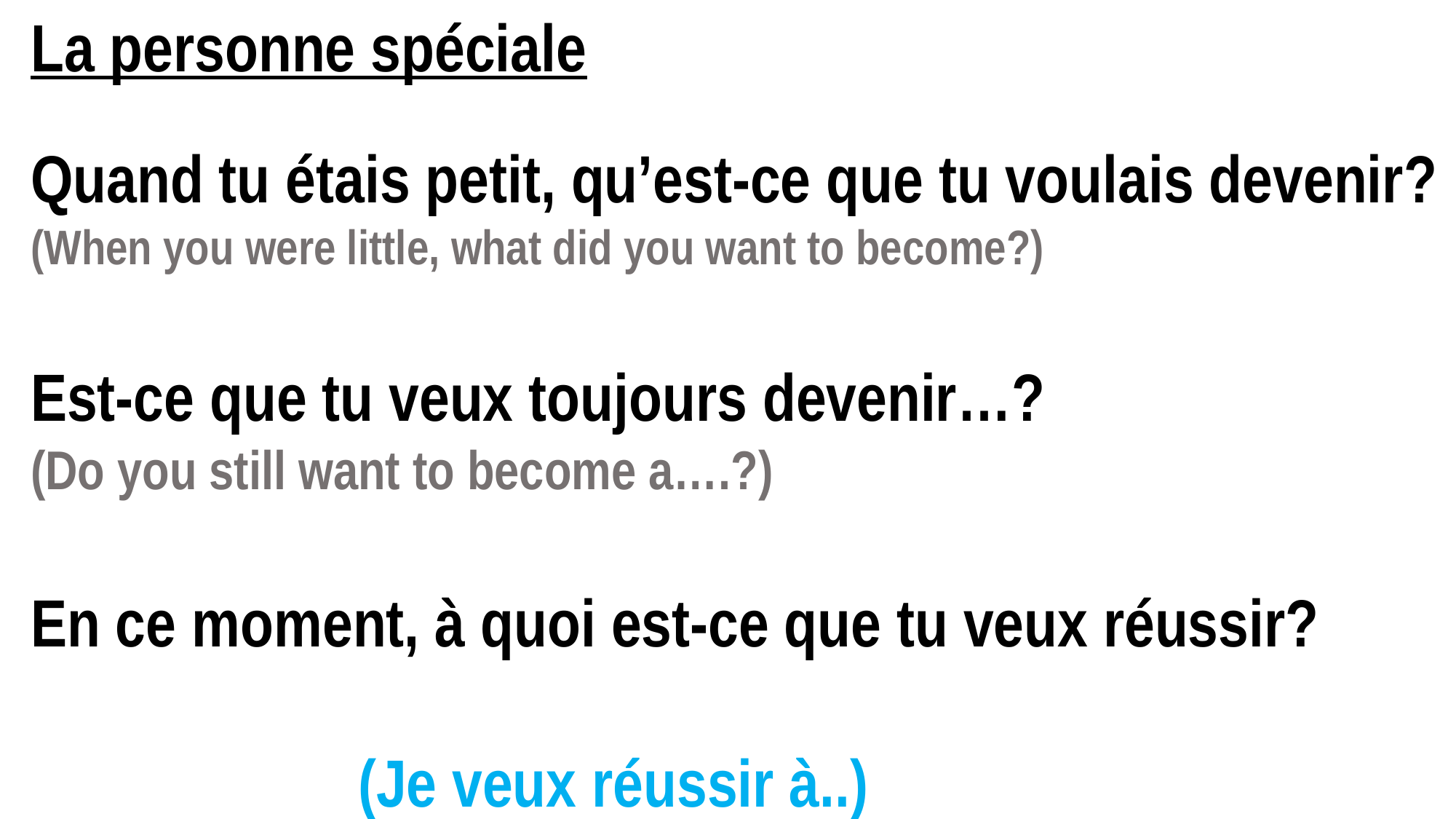

La personne spéciale

Quand tu étais petit, qu’est-ce que tu voulais devenir?
(When you were little, what did you want to become?)

Est-ce que tu veux toujours devenir…?
(Do you still want to become a….?)

En ce moment, à quoi est-ce que tu veux réussir?
																(Je veux réussir à..)
(In this moment, what do you want to succeed at / accomplish ?)